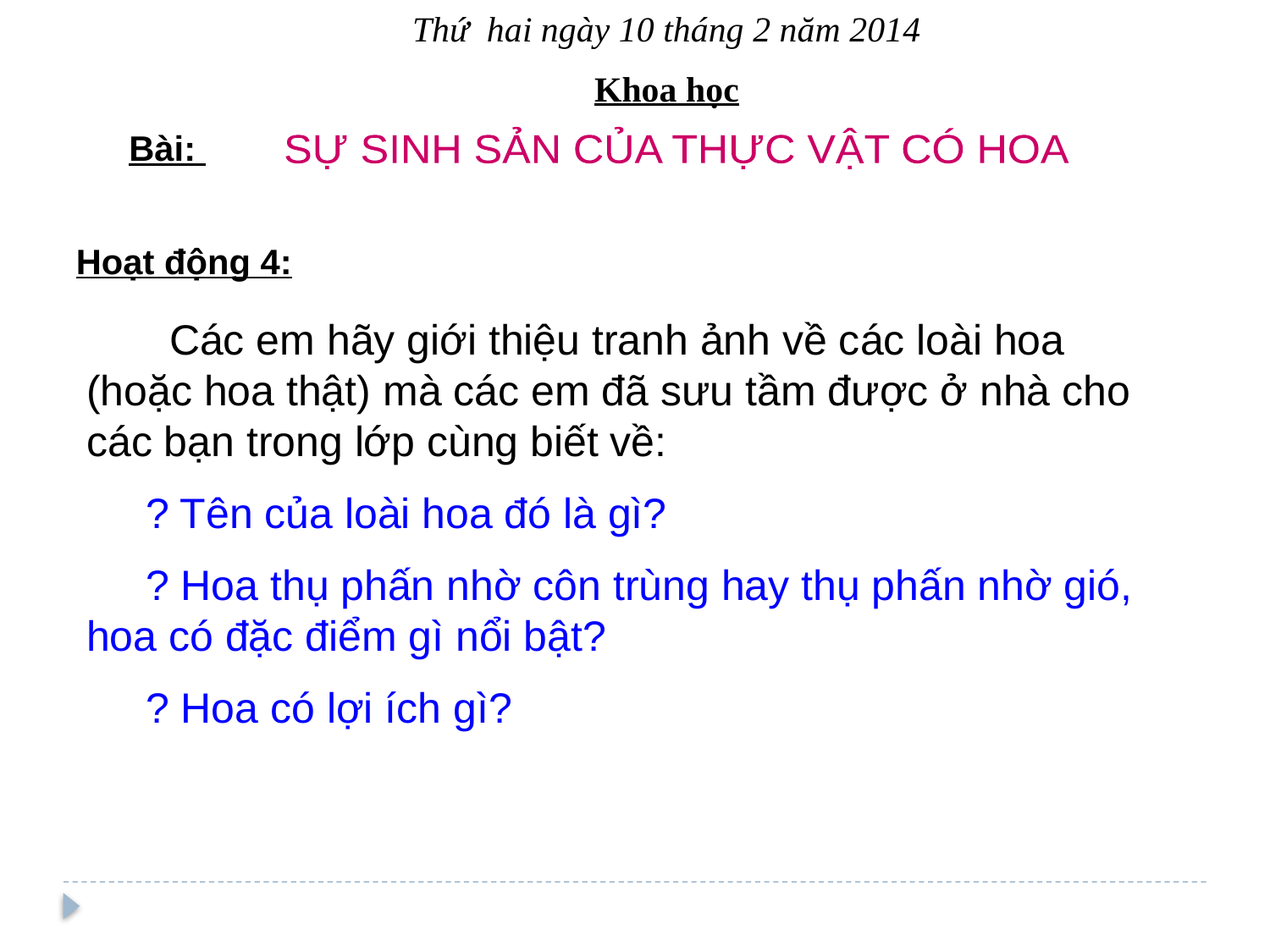

Thứ  hai ngày 10 tháng 2 năm 2014
Khoa học
Bài:
SỰ SINH SẢN CỦA THỰC VẬT CÓ HOA
Hoạt động 4:
       Các em hãy giới thiệu tranh ảnh về các loài hoa (hoặc hoa thật) mà các em đã sưu tầm được ở nhà cho các bạn trong lớp cùng biết về:
     ? Tên của loài hoa đó là gì?
     ? Hoa thụ phấn nhờ côn trùng hay thụ phấn nhờ gió, hoa có đặc điểm gì nổi bật?
     ? Hoa có lợi ích gì?